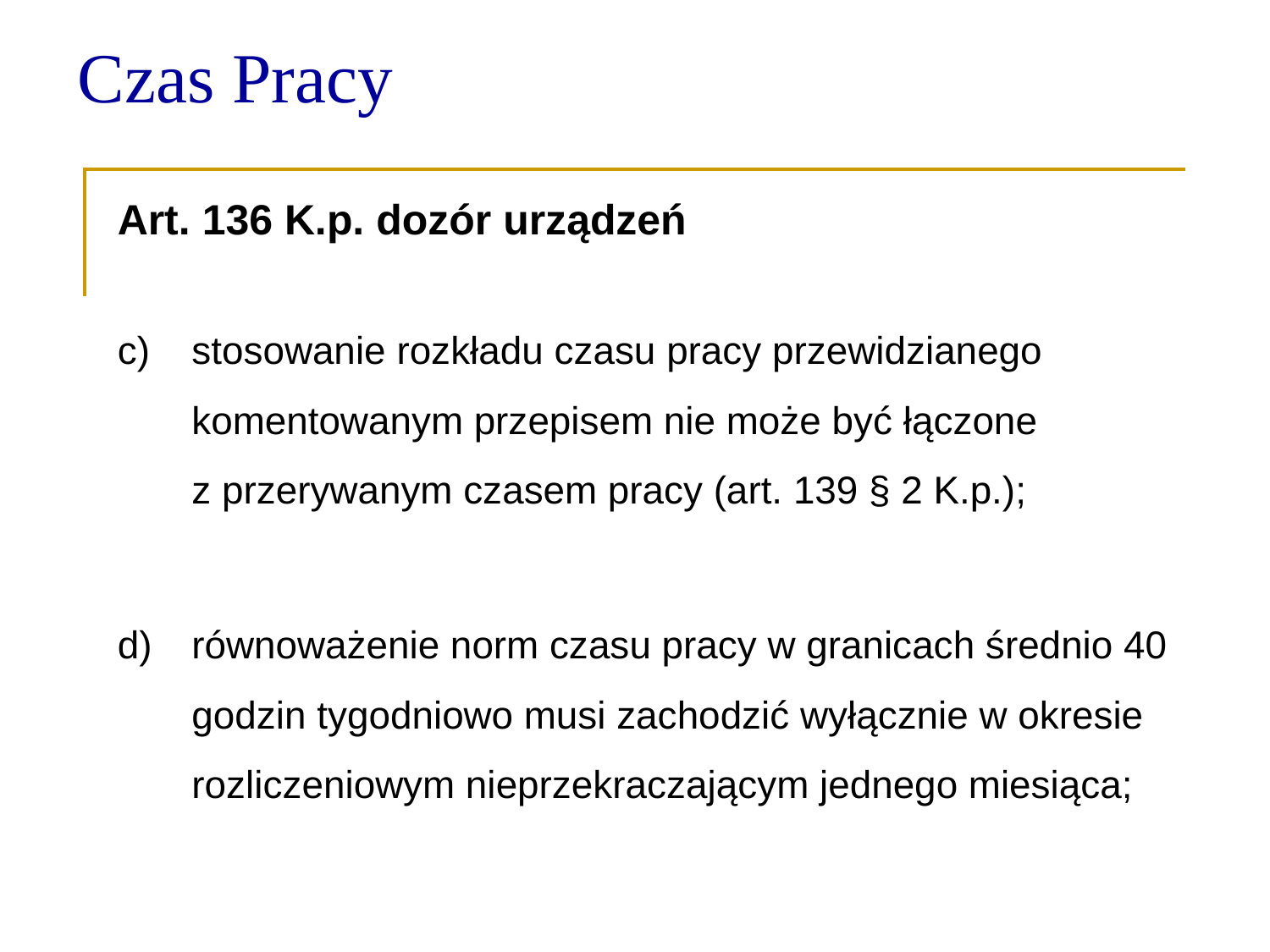

Czas Pracy
Art. 136 K.p. dozór urządzeń
c)	stosowanie rozkładu czasu pracy przewidzianego komentowanym przepisem nie może być łączone
z przerywanym czasem pracy (art. 139 § 2 K.p.);

d)	równoważenie norm czasu pracy w granicach średnio 40 godzin tygodniowo musi zachodzić wyłącznie w okresie rozliczeniowym nieprzekraczającym jednego miesiąca;